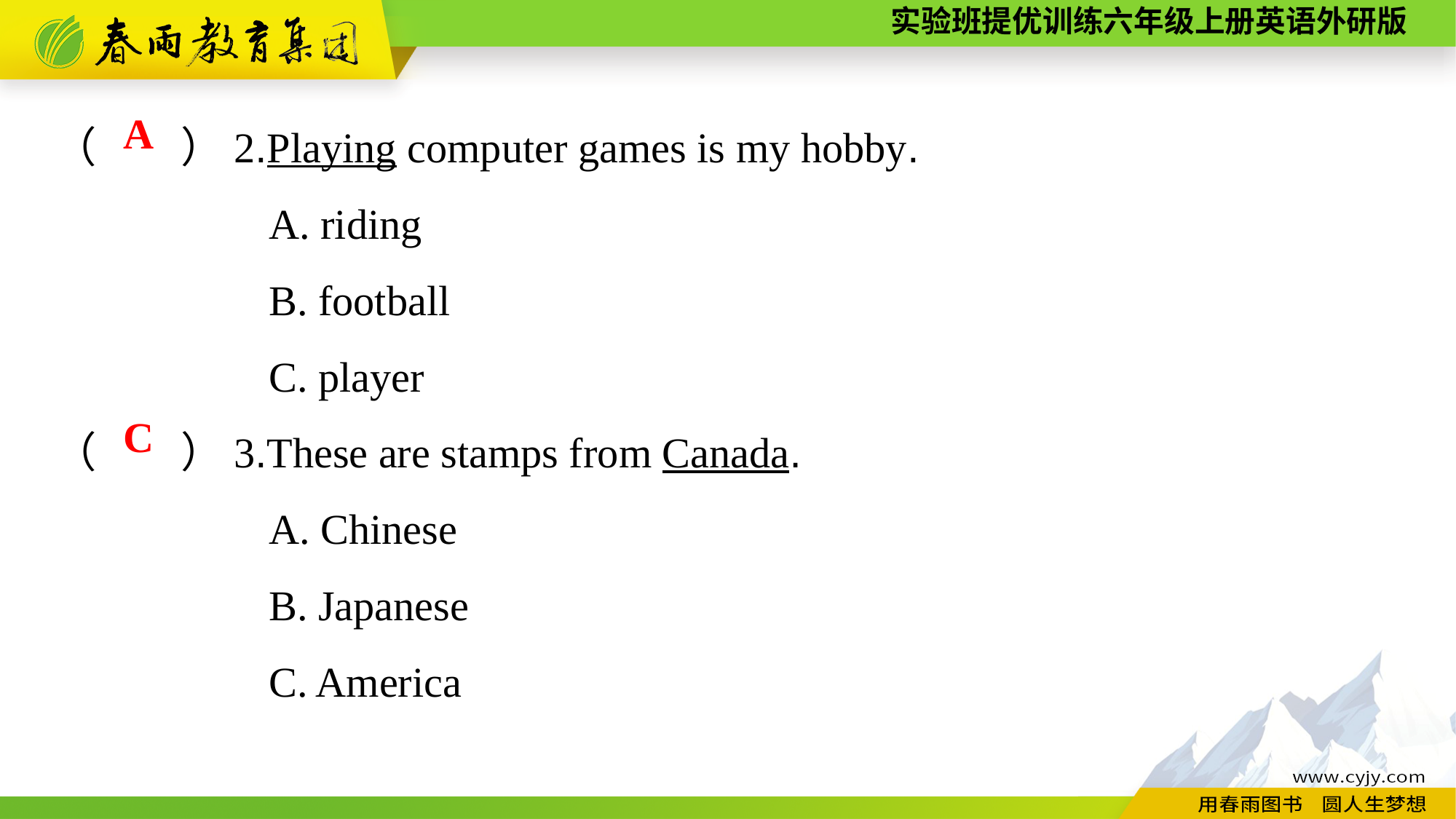

（　　）2.Playing computer games is my hobby.
A. riding
B. football
C. player
（　　）3.These are stamps from Canada.
A. Chinese
B. Japanese
C. America
A
C